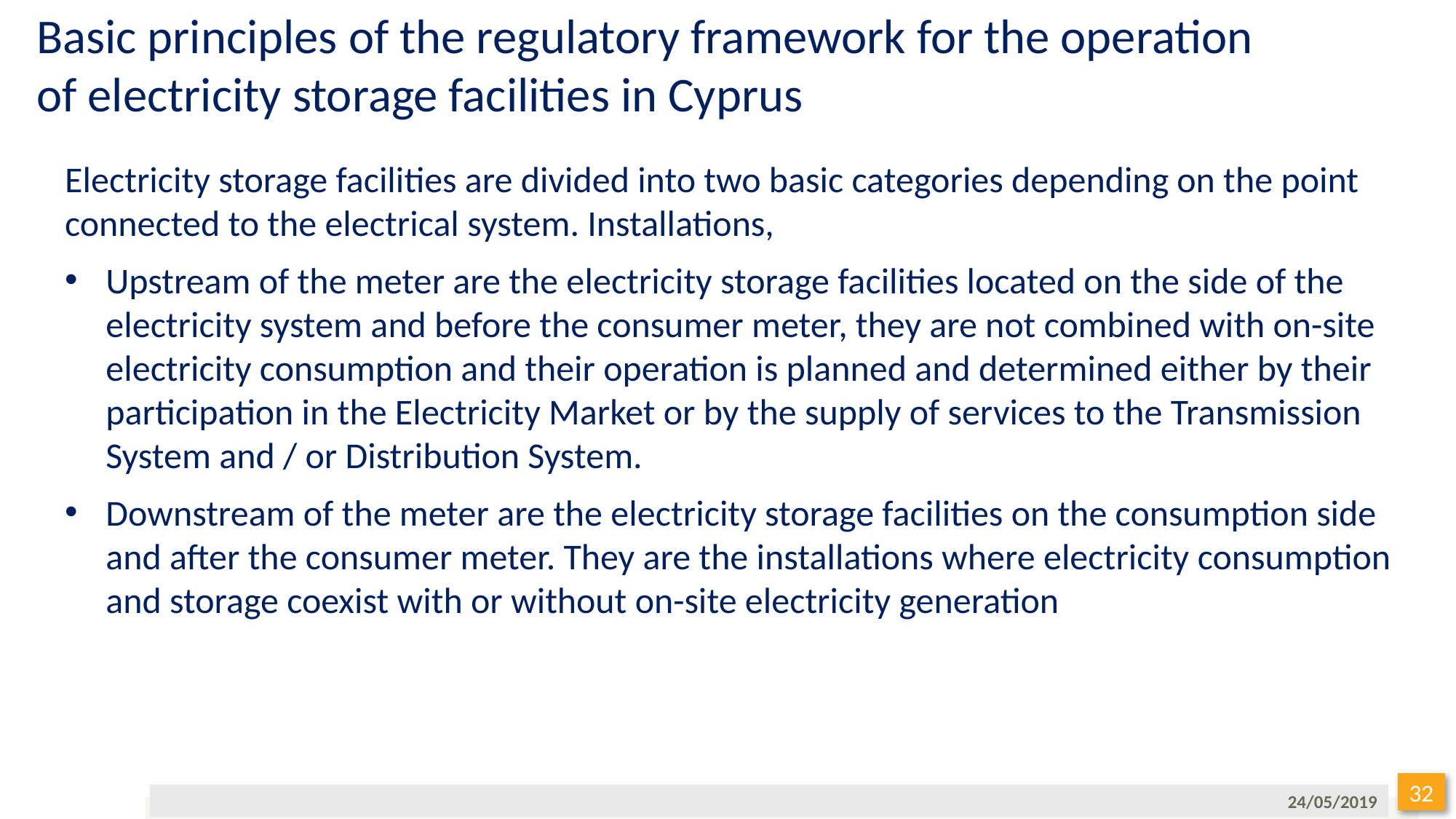

Basic principles of the regulatory framework for the operation of electricity storage facilities in Cyprus
Electricity storage facilities are divided into two basic categories depending on the point connected to the electrical system. Installations,
Upstream of the meter are the electricity storage facilities located on the side of the electricity system and before the consumer meter, they are not combined with on-site electricity consumption and their operation is planned and determined either by their participation in the Electricity Market or by the supply of services to the Transmission System and / or Distribution System.
Downstream of the meter are the electricity storage facilities on the consumption side and after the consumer meter. They are the installations where electricity consumption and storage coexist with or without on-site electricity generation
32
24/05/2019